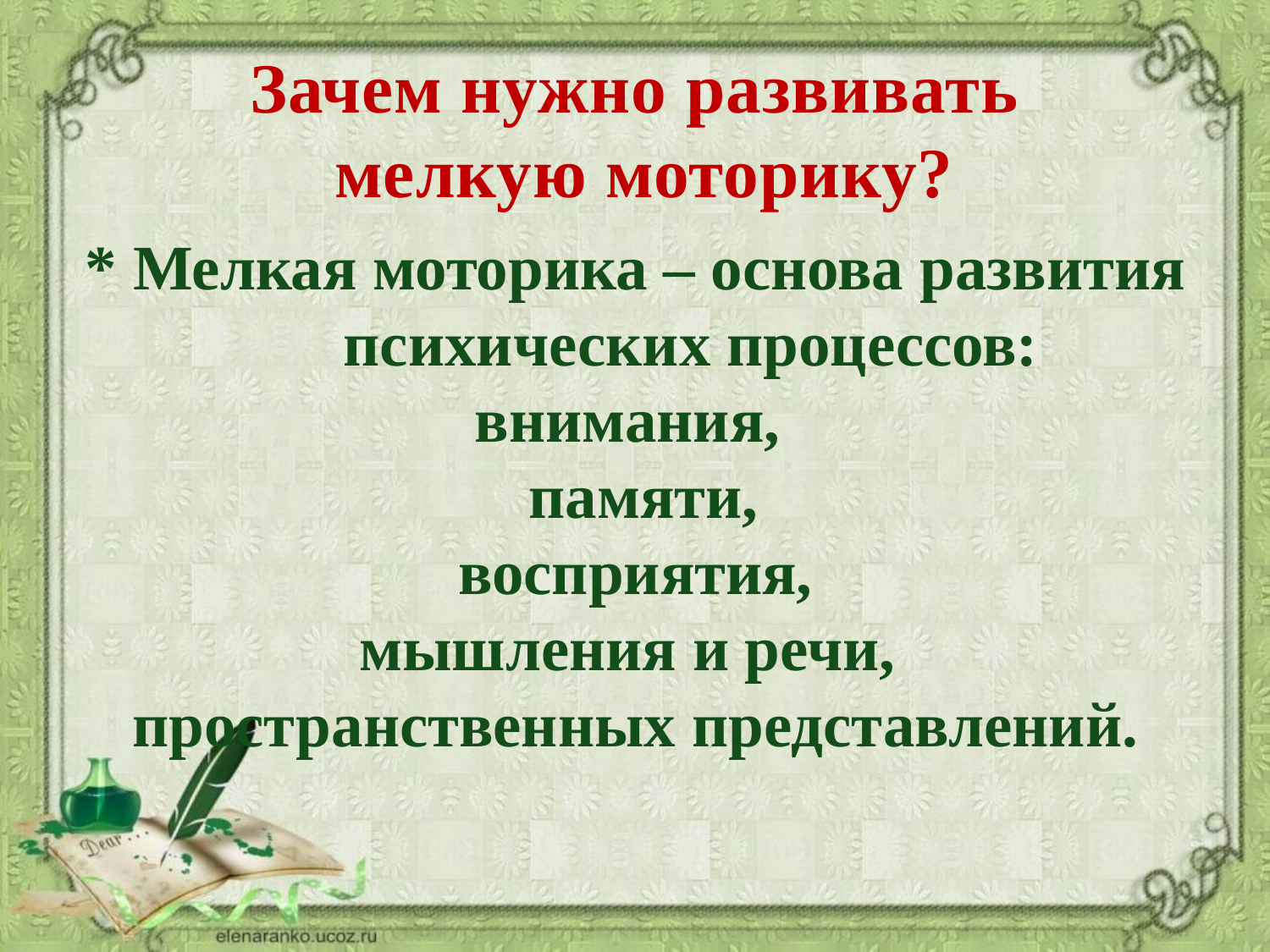

Зачем нужно развивать
 мелкую моторику?
* Мелкая моторика – основа развития
       психических процессов: внимания,
  памяти,
восприятия,
мышления и речи,
пространственных представлений.